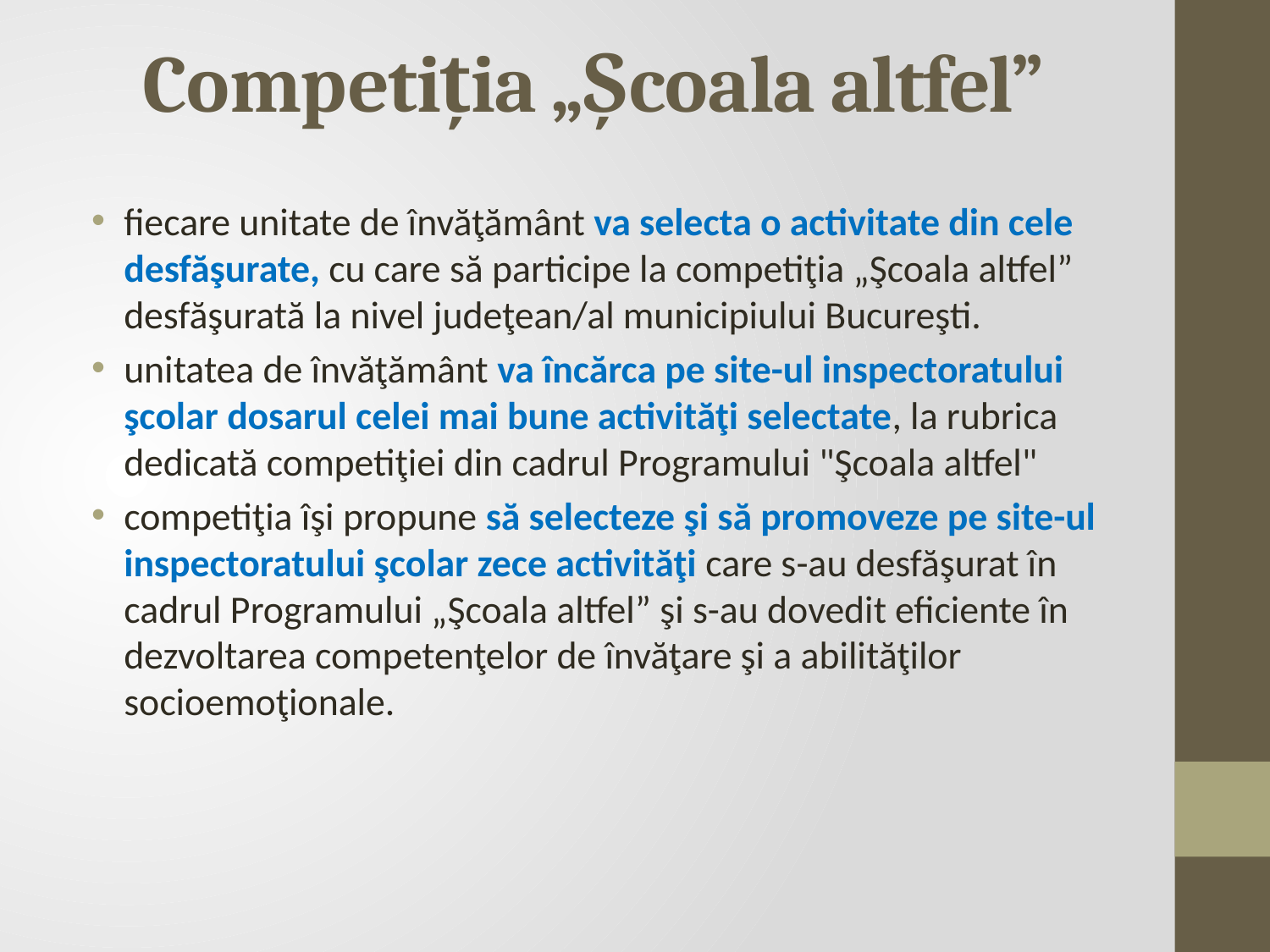

# Competiția „Școala altfel”
fiecare unitate de învăţământ va selecta o activitate din cele desfăşurate, cu care să participe la competiţia „Şcoala altfel” desfăşurată la nivel judeţean/al municipiului Bucureşti.
unitatea de învăţământ va încărca pe site-ul inspectoratului şcolar dosarul celei mai bune activităţi selectate, la rubrica dedicată competiţiei din cadrul Programului "Şcoala altfel"
competiţia îşi propune să selecteze şi să promoveze pe site-ul inspectoratului şcolar zece activităţi care s-au desfăşurat în cadrul Programului „Şcoala altfel” şi s-au dovedit eficiente în dezvoltarea competenţelor de învăţare şi a abilităţilor socioemoţionale.